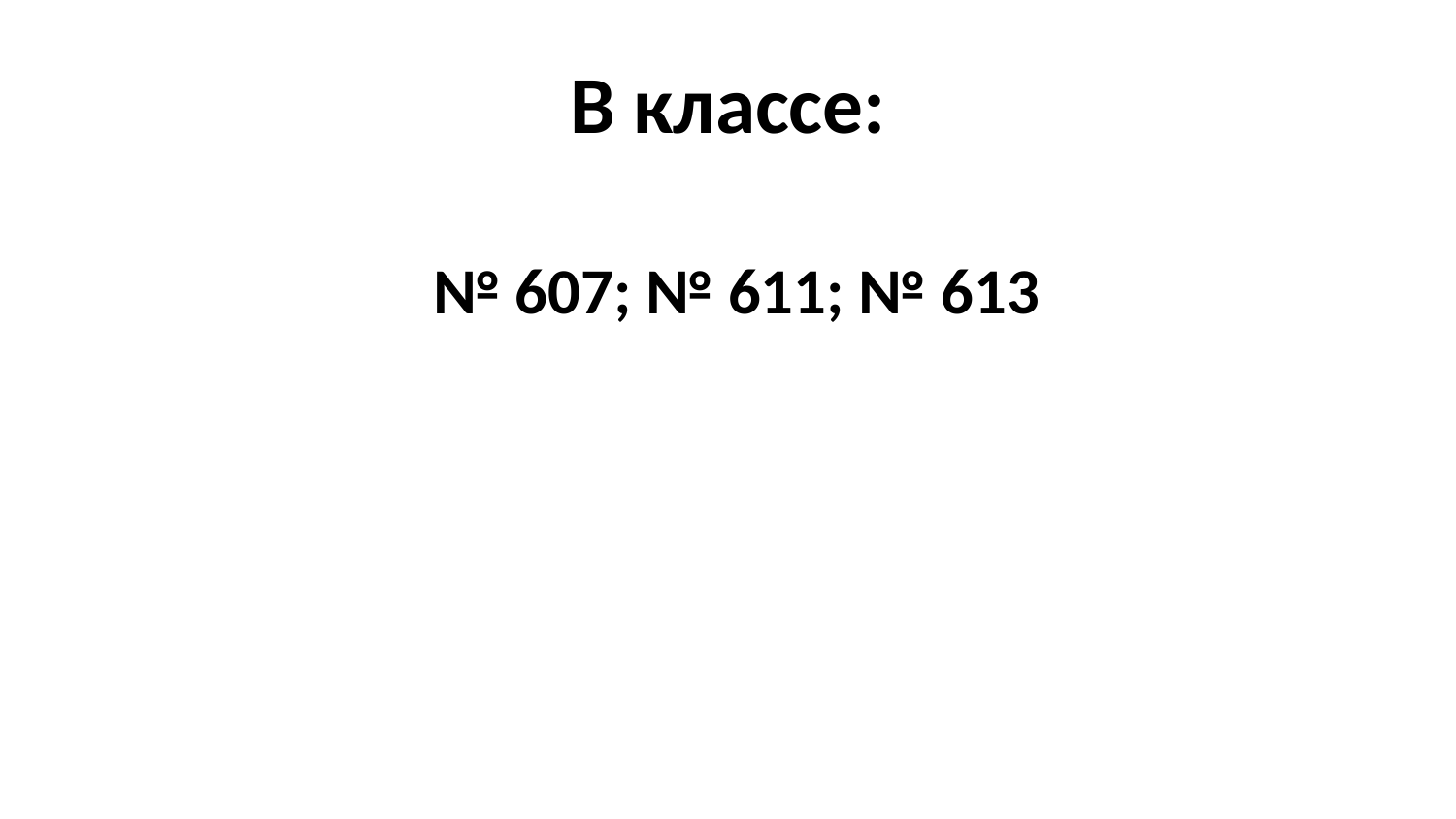

# В классе:
№ 607; № 611; № 613